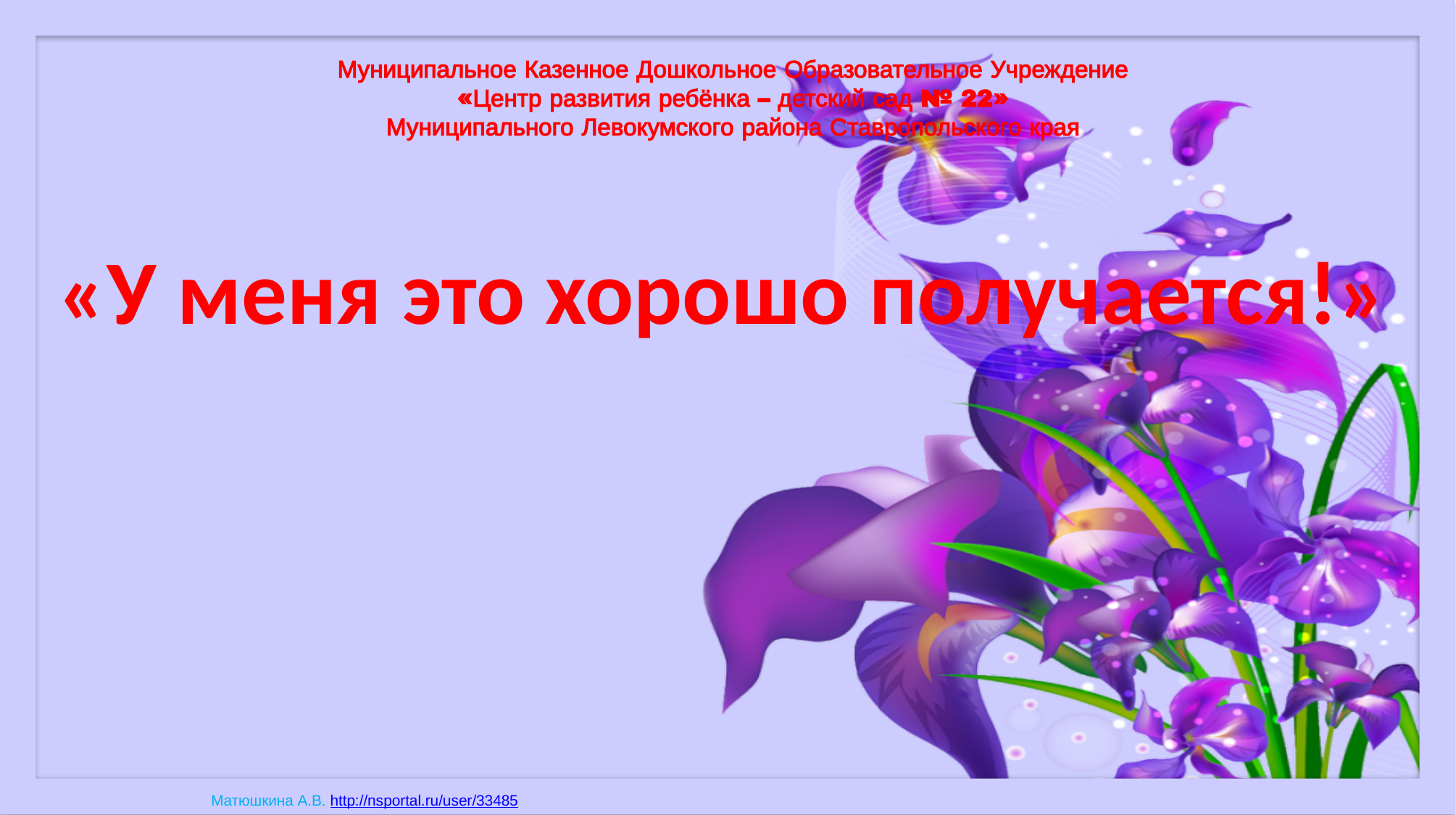

Муниципальное Казенное Дошкольное Образовательное Учреждение
«Центр развития ребёнка – детский сад № 22»
Муниципального Левокумского района Ставропольского края
# «У меня это хорошо получается!»